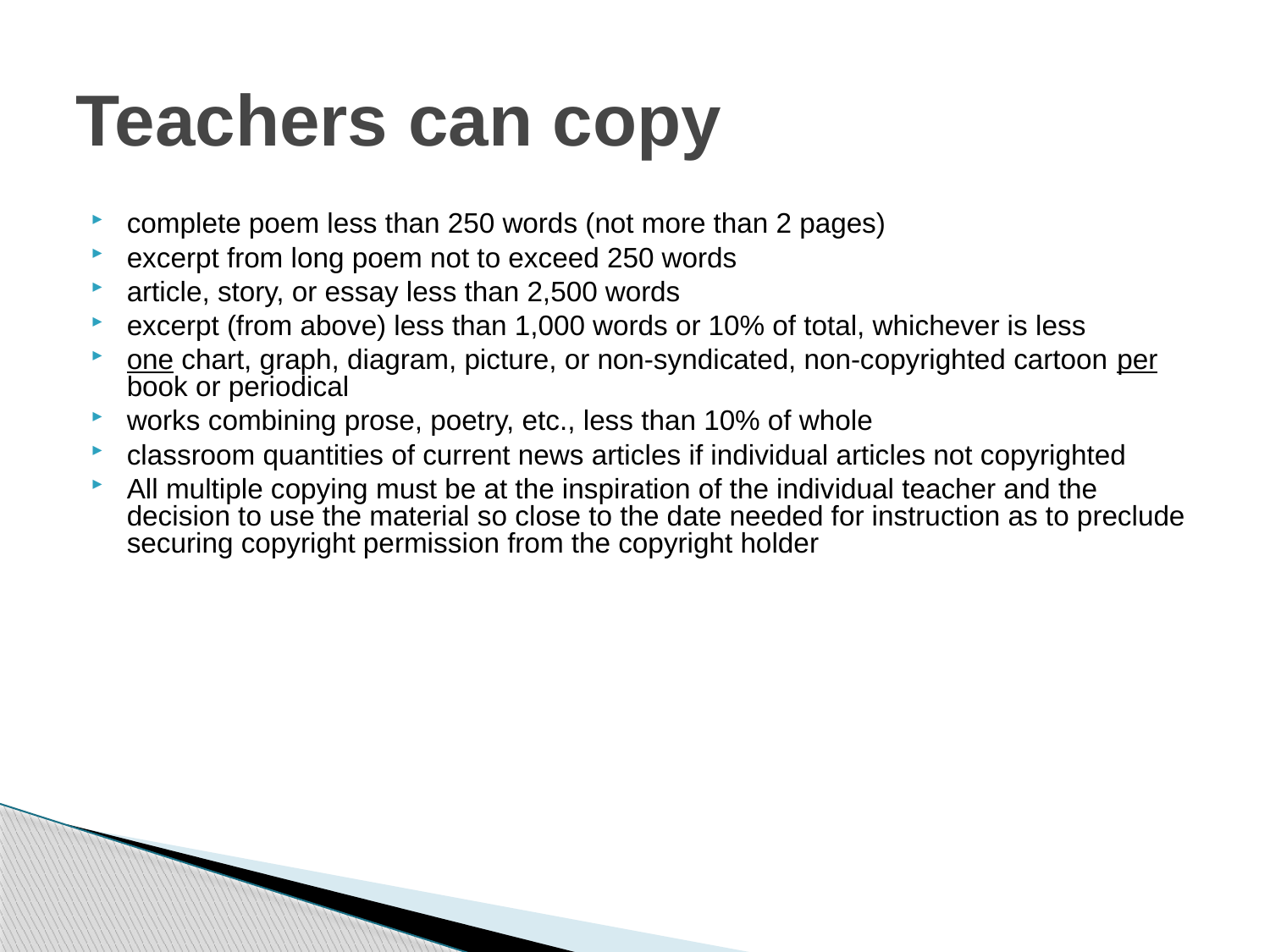

# Teachers can copy
complete poem less than 250 words (not more than 2 pages)
excerpt from long poem not to exceed 250 words
article, story, or essay less than 2,500 words
excerpt (from above) less than 1,000 words or 10% of total, whichever is less
one chart, graph, diagram, picture, or non-syndicated, non-copyrighted cartoon per book or periodical
works combining prose, poetry, etc., less than 10% of whole
classroom quantities of current news articles if individual articles not copyrighted
All multiple copying must be at the inspiration of the individual teacher and the decision to use the material so close to the date needed for instruction as to preclude securing copyright permission from the copyright holder